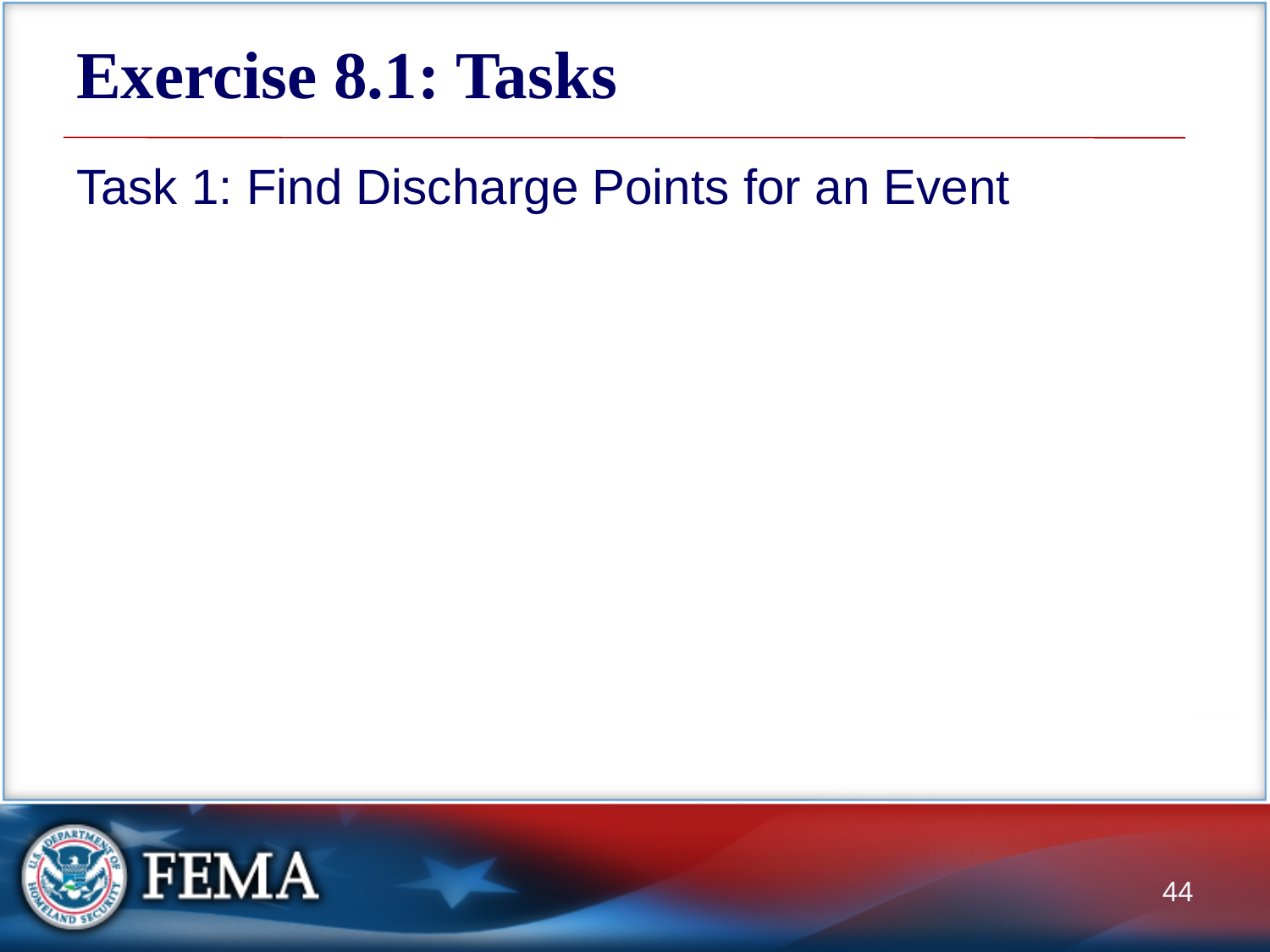

# Exercise 8.1: Tasks
Task 1: Find Discharge Points for an Event
44